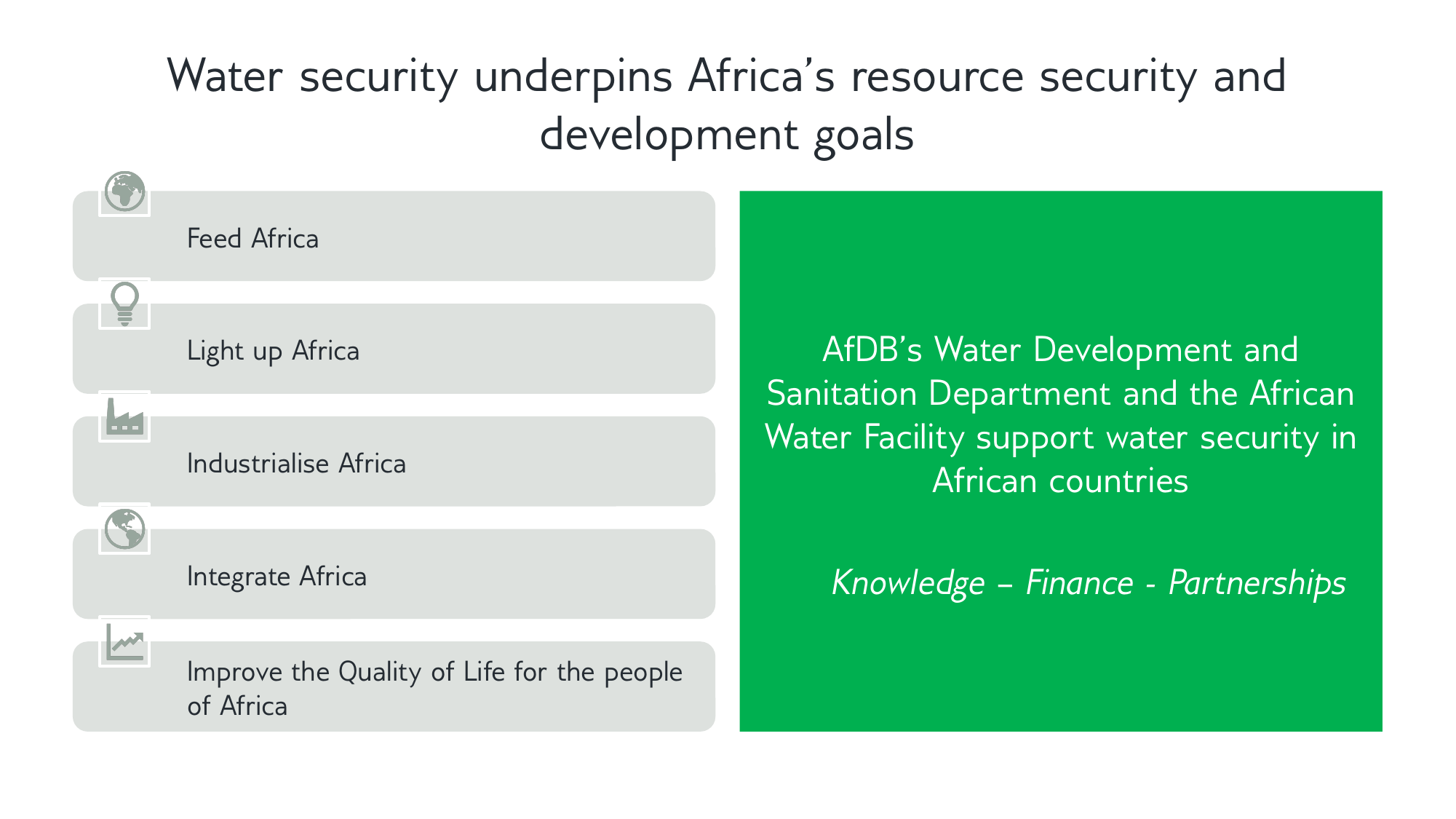

# Water security underpins Africa’s resource security and development goals
Feed Africa
Light up Africa
Industrialise Africa
Integrate Africa
Improve the Quality of Life for the people of Africa

AfDB’s Water Development and Sanitation Department and the African Water Facility support water security in African countries

Knowledge – Finance - Partnerships